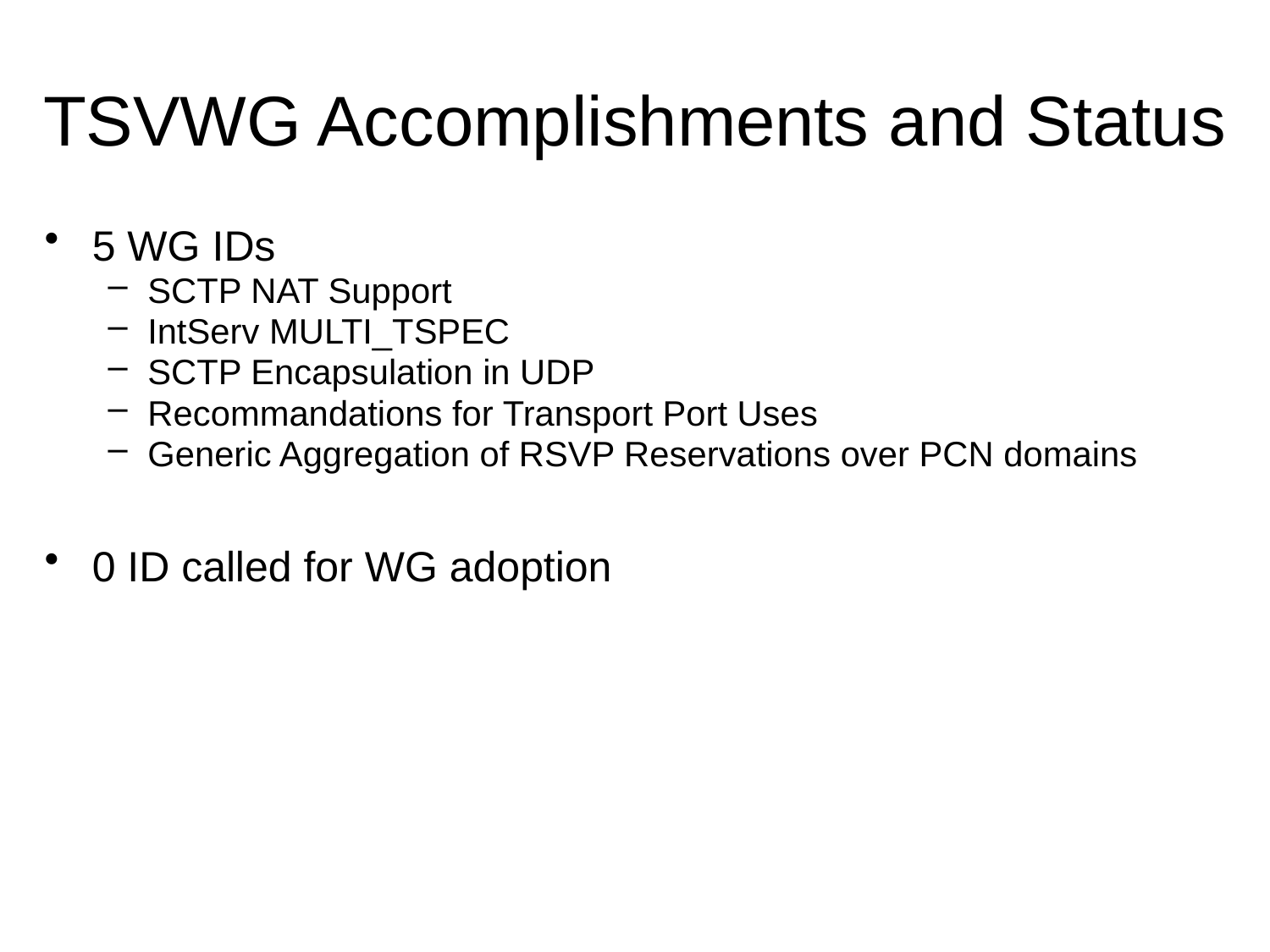

# TSVWG Accomplishments and Status
5 WG IDs
SCTP NAT Support
IntServ MULTI_TSPEC
SCTP Encapsulation in UDP
Recommandations for Transport Port Uses
Generic Aggregation of RSVP Reservations over PCN domains

0 ID called for WG adoption